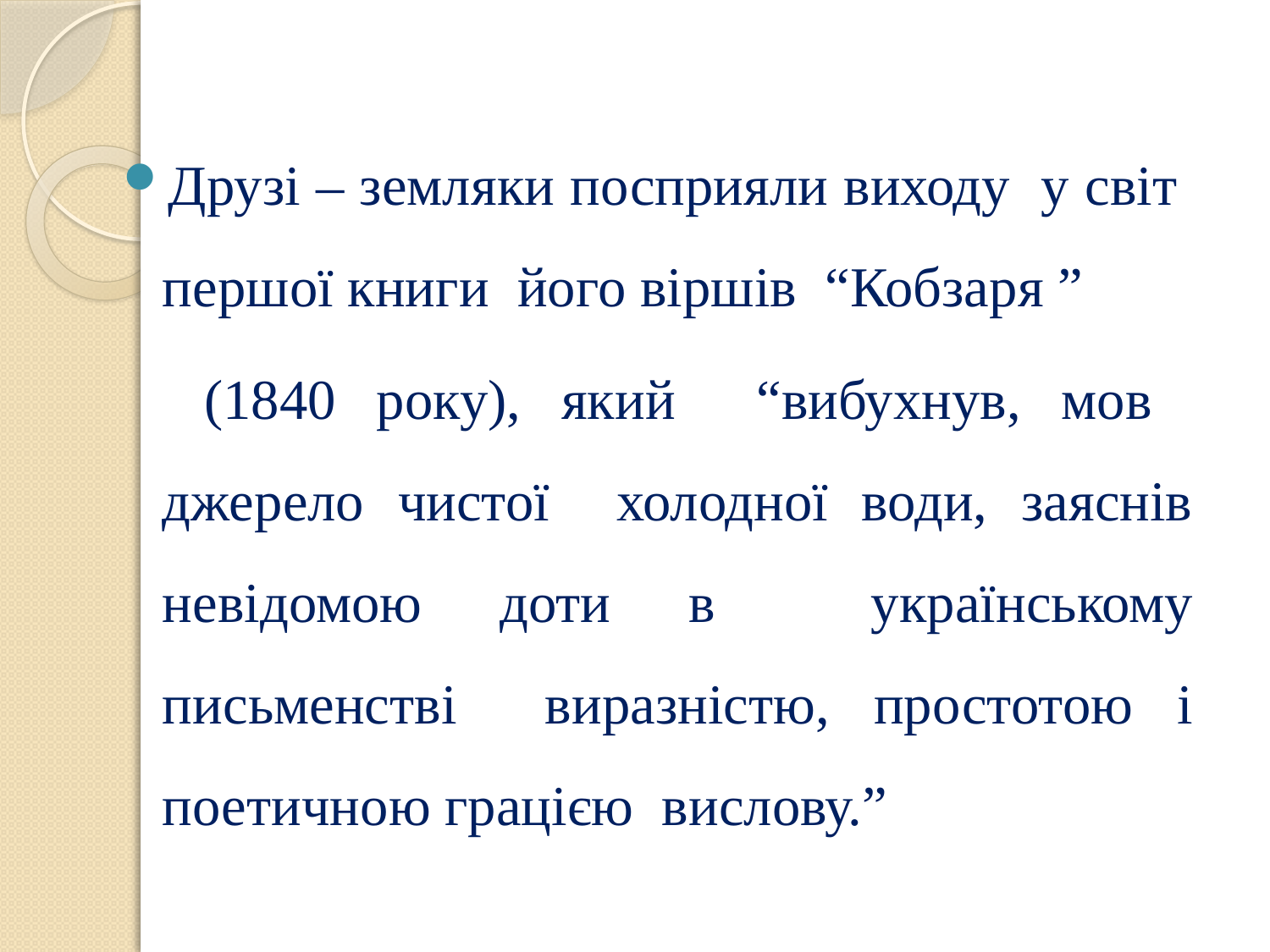

Друзі – земляки посприяли виходу  у світ  першої книги  його віршів  “Кобзаря ”
  (1840 року), який  “вибухнув, мов  джерело чистої  холодної води, заяснів невідомою доти в  українському письменстві  виразністю, простотою і поетичною грацією  вислову.”